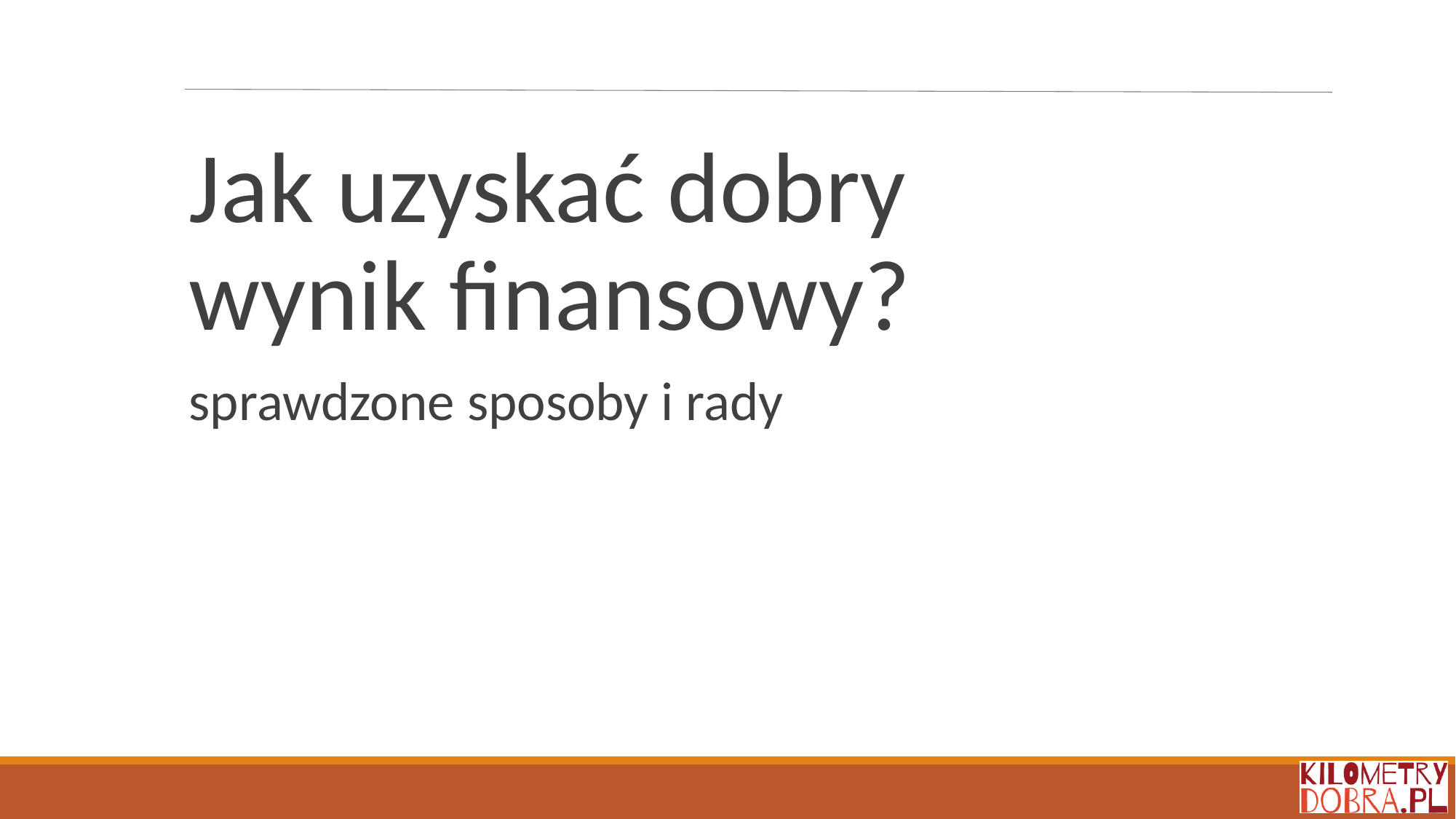

Jak uzyskać dobry
wynik finansowy?
sprawdzone sposoby i rady